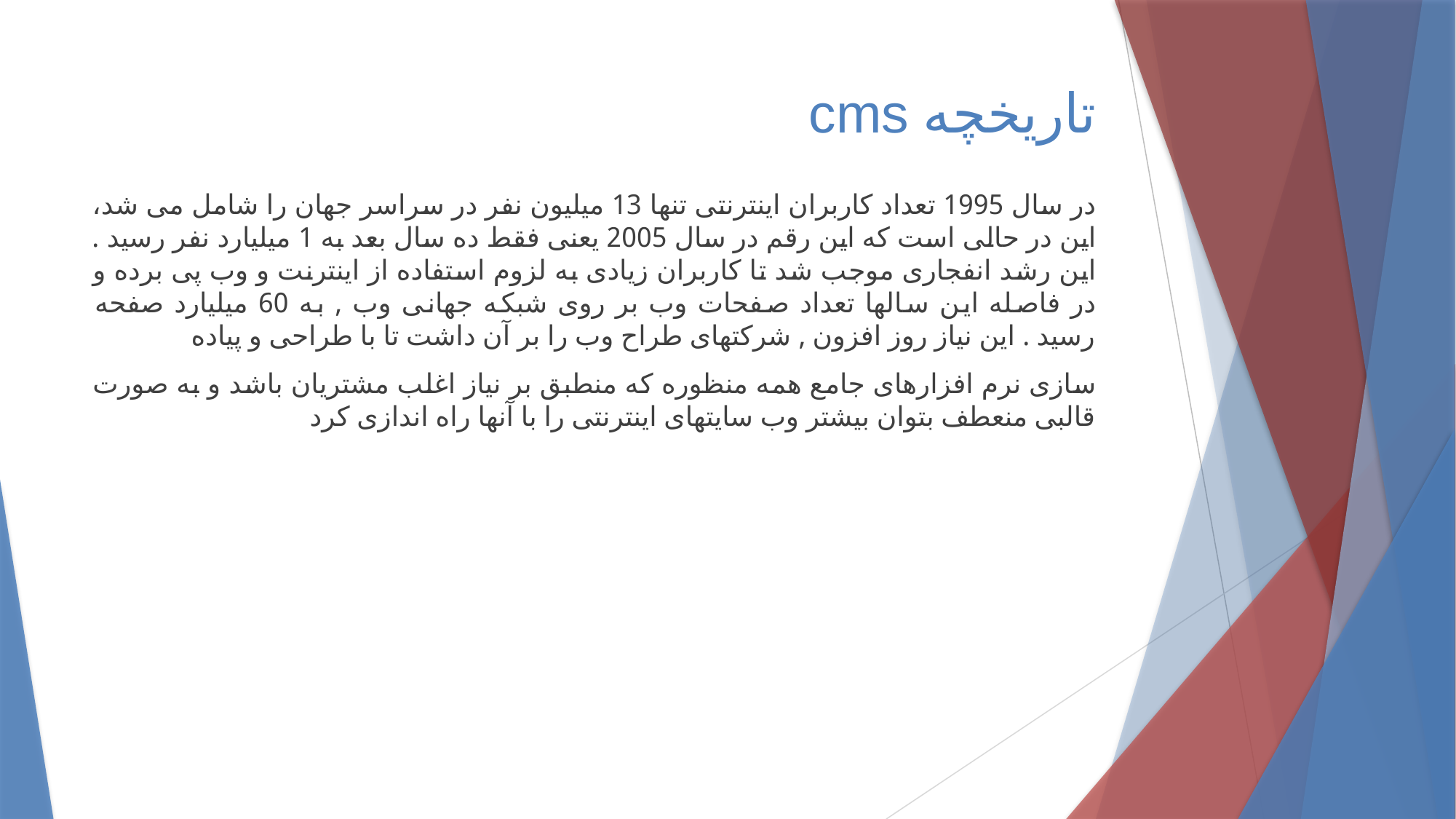

# تاریخچه cms
در سال 1995 تعداد کاربران اینترنتی تنها 13 میلیون نفر در سراسر جهان را شامل می شد، این در حالی است که این رقم در سال 2005 یعنی فقط ده سال بعد به 1 میلیارد نفر رسید . این رشد انفجاری موجب شد تا کاربران زیادی به لزوم استفاده از اینترنت و وب پی برده و در فاصله این سالها تعداد صفحات وب بر روی شبکه جهانی وب , به 60 میلیارد صفحه رسید . این نیاز روز افزون , شرکتهای طراح وب را بر آن داشت تا با طراحی و پیاده
سازی نرم افزارهای جامع همه منظوره که منطبق بر نیاز اغلب مشتریان باشد و به صورت قالبی منعطف بتوان بیشتر وب سایتهای اینترنتی را با آنها راه اندازی کرد